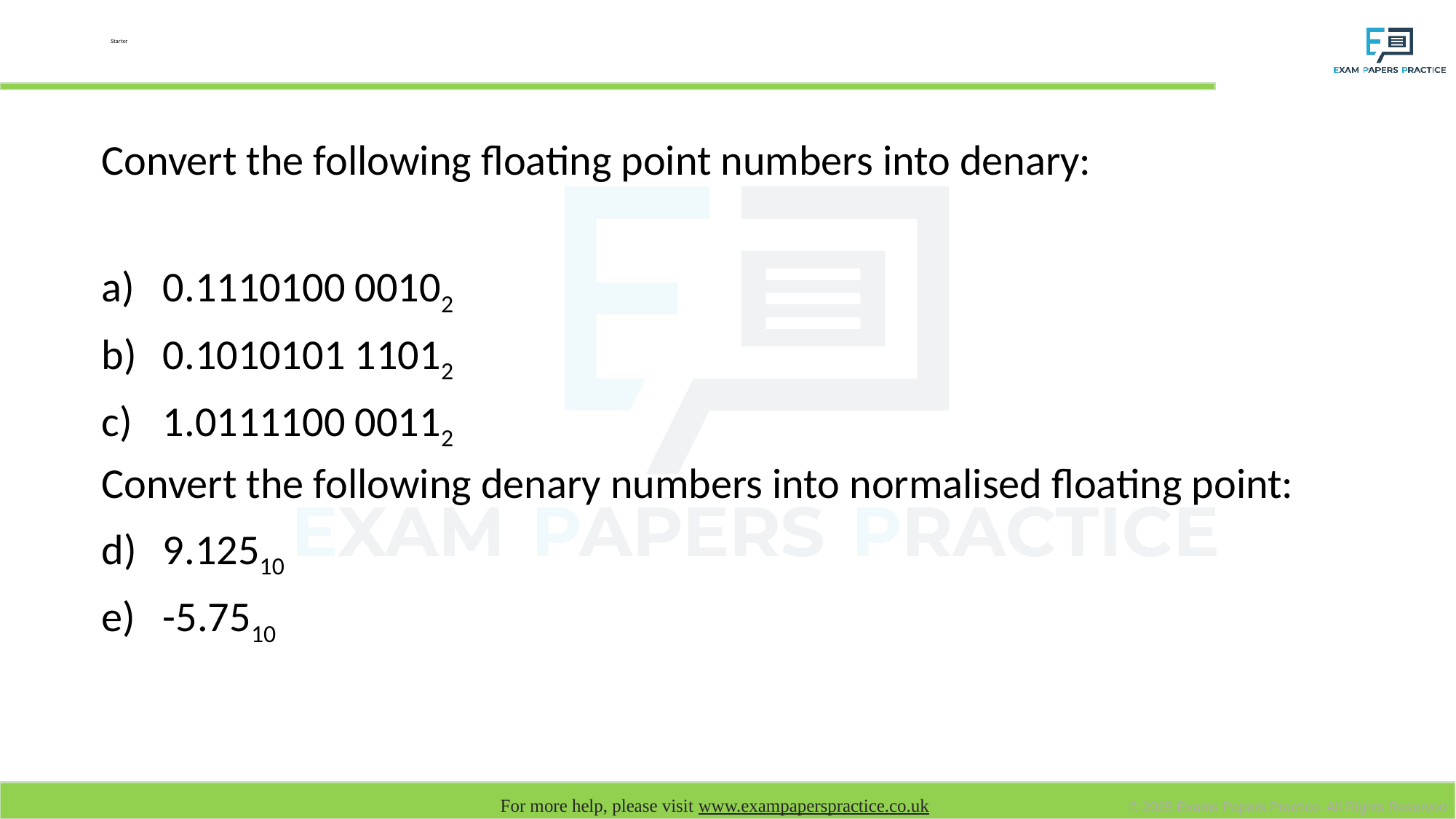

# Starter
Convert the following floating point numbers into denary:

0.1110100 00102
0.1010101 11012
1.0111100 00112
Convert the following denary numbers into normalised floating point:
9.12510
-5.7510